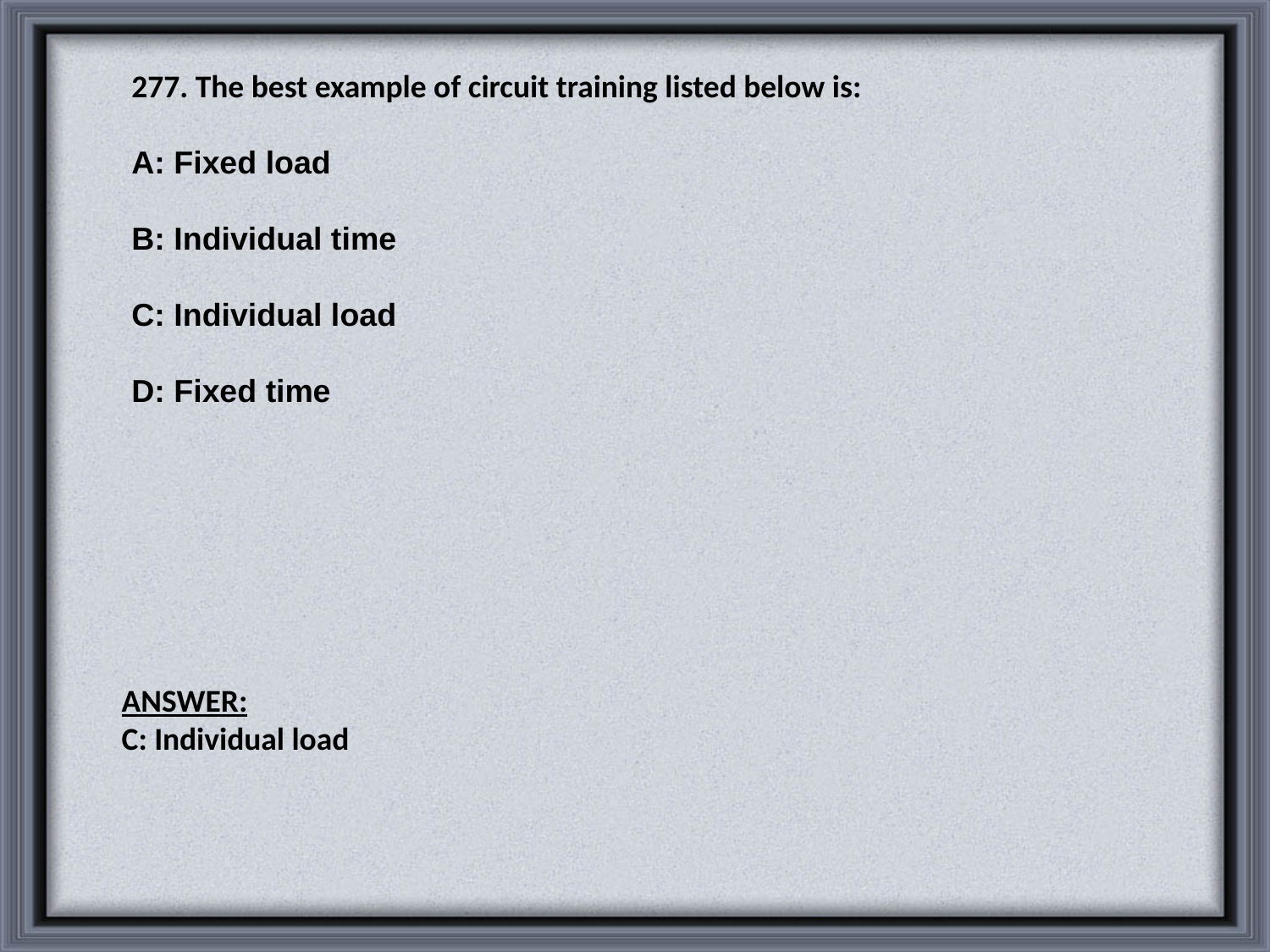

277. The best example of circuit training listed below is:

A: Fixed load

B: Individual time

C: Individual load

D: Fixed time

ANSWER:
C: Individual load